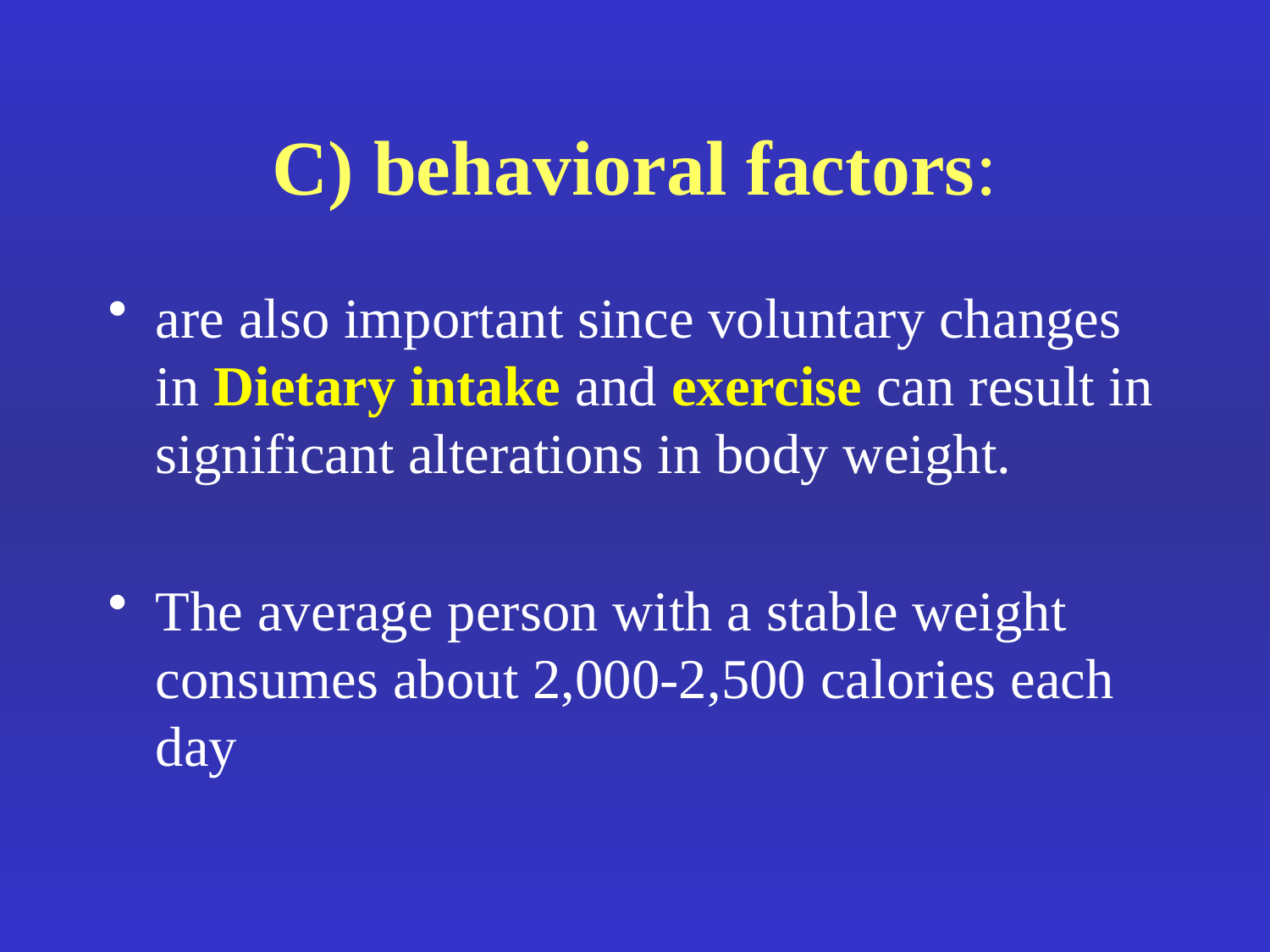

# C) behavioral factors:
are also important since voluntary changes in Dietary intake and exercise can result in significant alterations in body weight.

The average person with a stable weight consumes about 2,000-2,500 calories each day